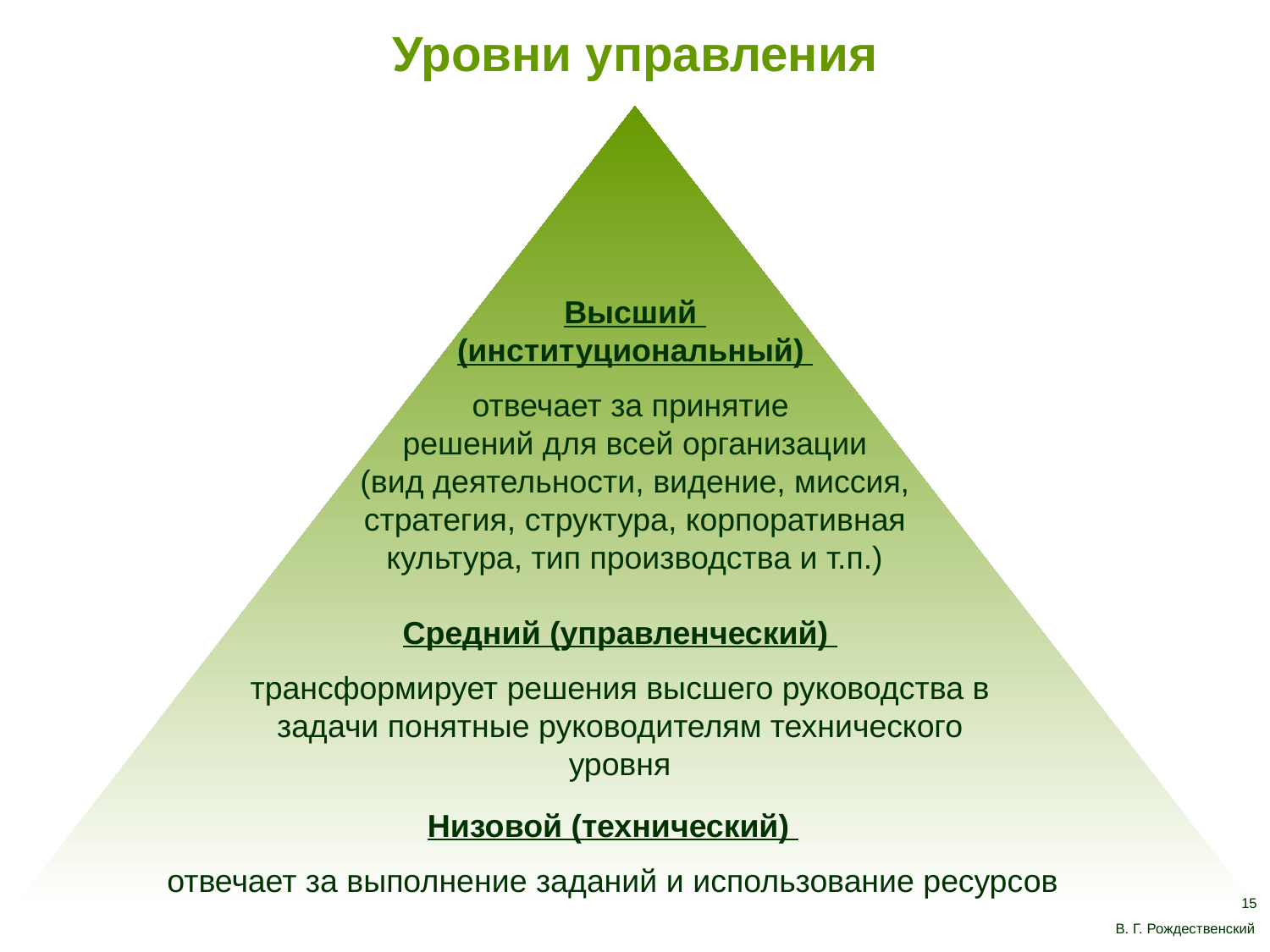

Уровни управления

Высший
(институциональный)

отвечает за принятие
решений для всей организации
(вид деятельности, видение, миссия, стратегия, структура, корпоративная культура, тип производства и т.п.)
Средний (управленческий)

трансформирует решения высшего руководства в задачи понятные руководителям технического уровня
Низовой (технический)

отвечает за выполнение заданий и использование ресурсов
15
В. Г. Рождественский